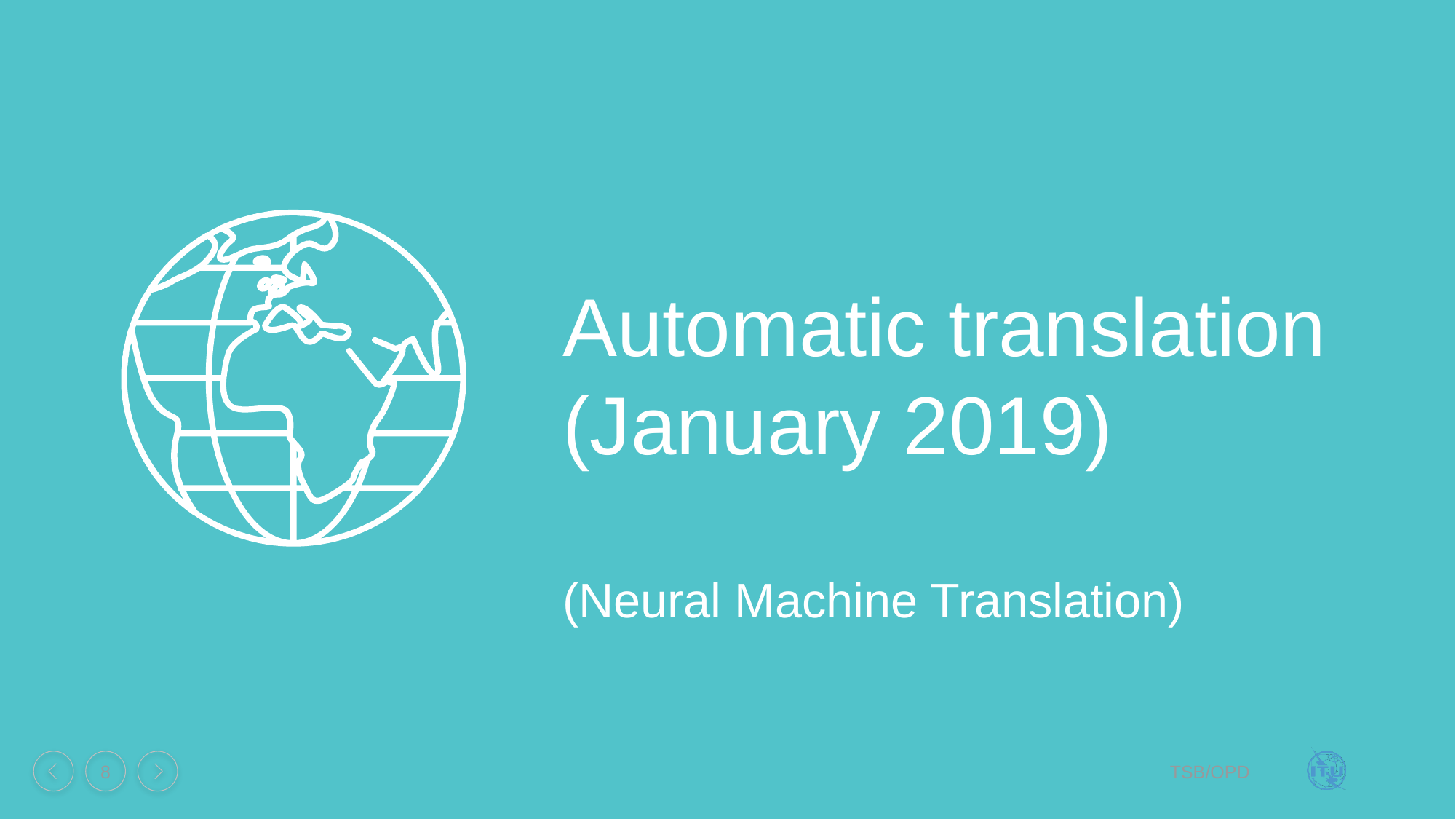

Automatic translation
(January 2019)

(Neural Machine Translation)